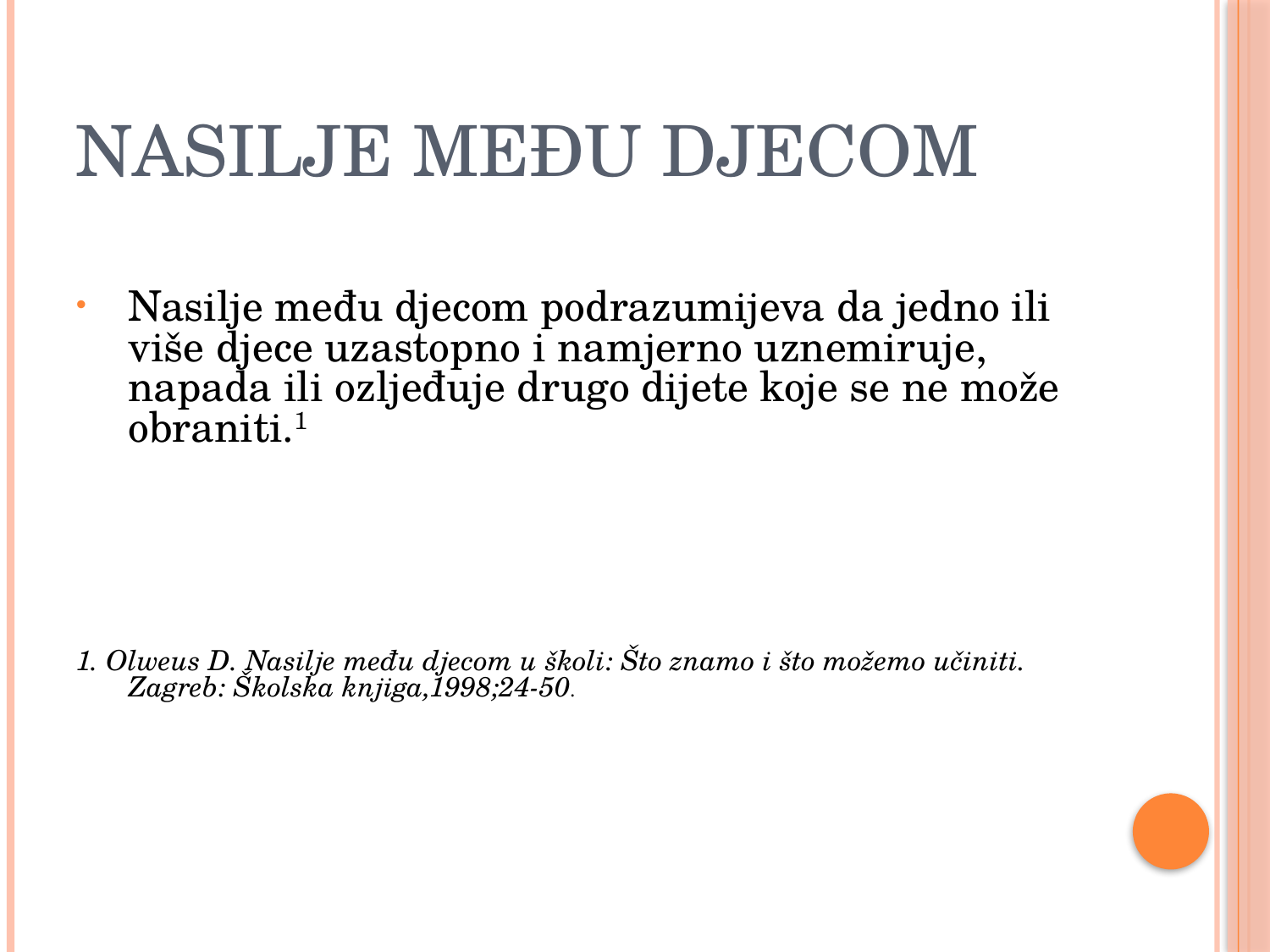

# nasilje među djecom

Nasilje među djecom podrazumijeva da jedno ili više djece uzastopno i namjerno uznemiruje, napada ili ozljeđuje drugo dijete koje se ne može obraniti.1

1. Olweus D. Nasilje među djecom u školi: Što znamo i što možemo učiniti. Zagreb: Školska knjiga,1998;24-50.